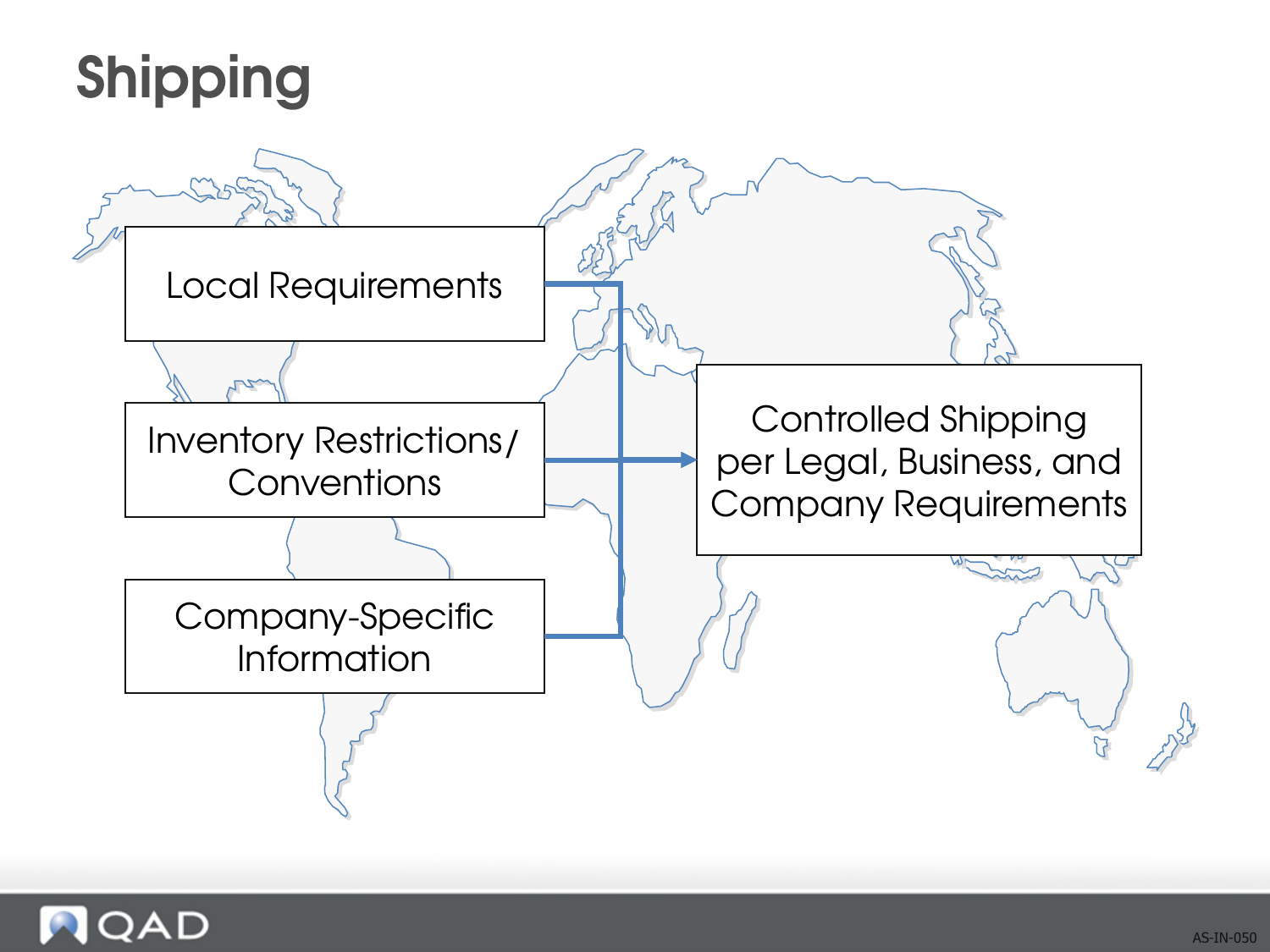

# Shipping

Local Requirements
Controlled Shipping
per Legal, Business, and
Company Requirements
Inventory Restrictions/
Conventions
Company-Specific
Information
AS-IN-050